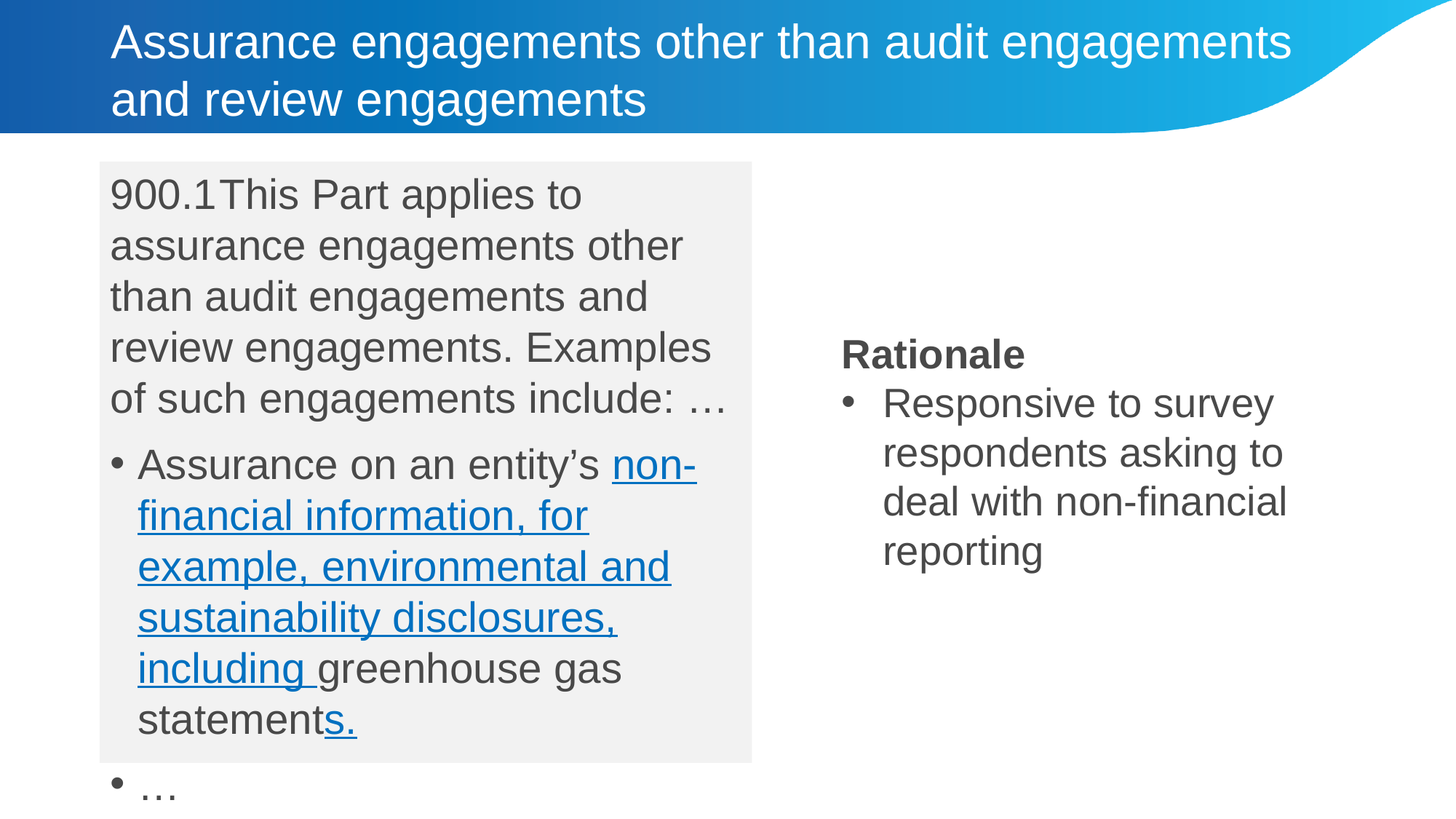

# Assurance engagements other than audit engagements and review engagements
900.1	This Part applies to assurance engagements other than audit engagements and review engagements. Examples of such engagements include: …
Assurance on an entity’s non-financial information, for example, environmental and sustainability disclosures, including greenhouse gas statements.
…
Rationale
Responsive to survey respondents asking to deal with non-financial reporting